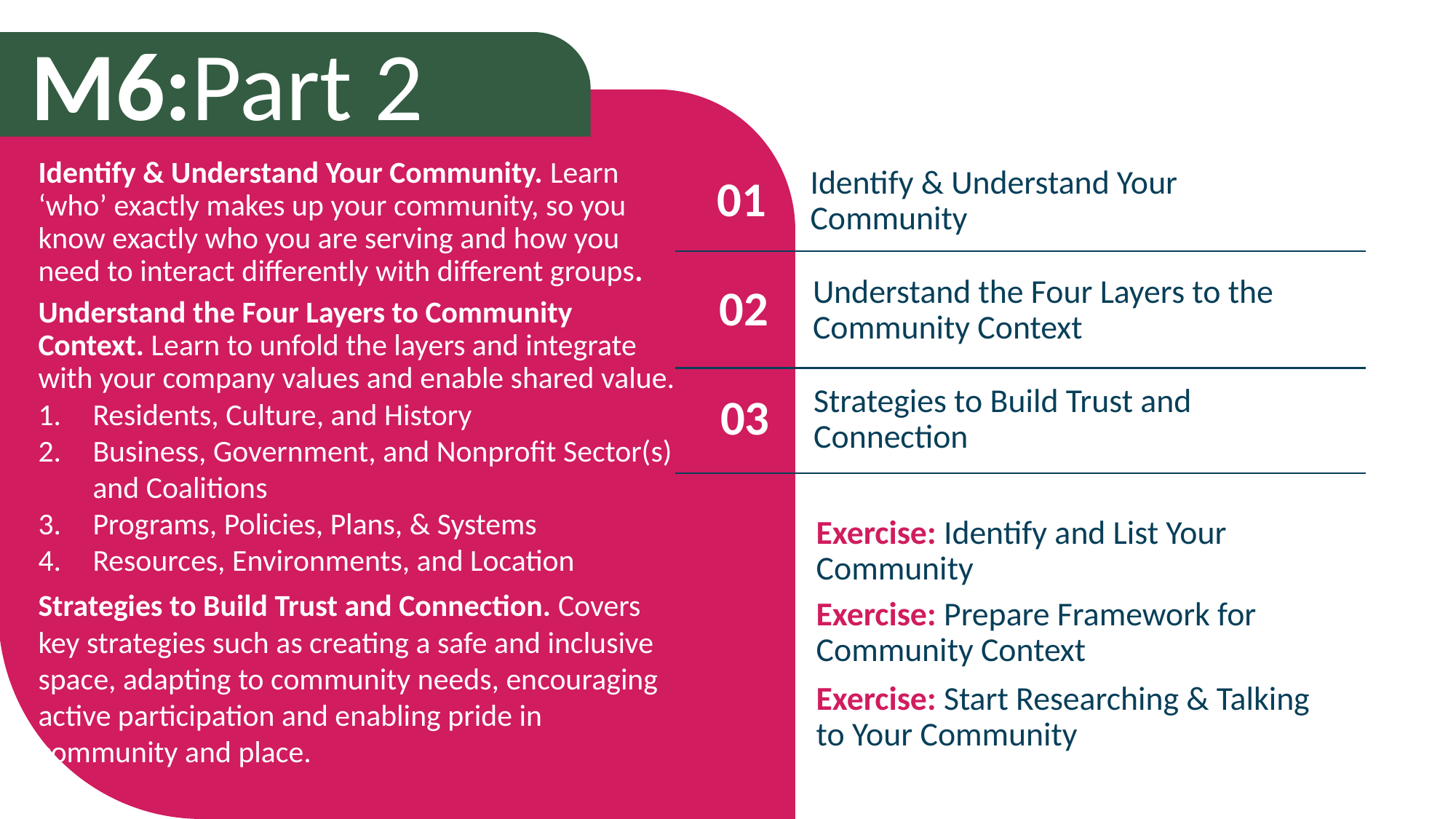

M6:Part 2
Identify & Understand Your Community. Learn ‘who’ exactly makes up your community, so you know exactly who you are serving and how you need to interact differently with different groups.
Understand the Four Layers to Community Context. Learn to unfold the layers and integrate with your company values and enable shared value.
Residents, Culture, and History
Business, Government, and Nonprofit Sector(s) and Coalitions
Programs, Policies, Plans, & Systems
Resources, Environments, and Location
Strategies to Build Trust and Connection. Covers key strategies such as creating a safe and inclusive space, adapting to community needs, encouraging active participation and enabling pride in community and place.

Identify & Understand Your Community
01
02
Understand the Four Layers to the Community Context
03
Strategies to Build Trust and Connection
Exercise: Identify and List Your Community

Exercise: Prepare Framework for Community Context
Exercise: Start Researching & Talking to Your Community